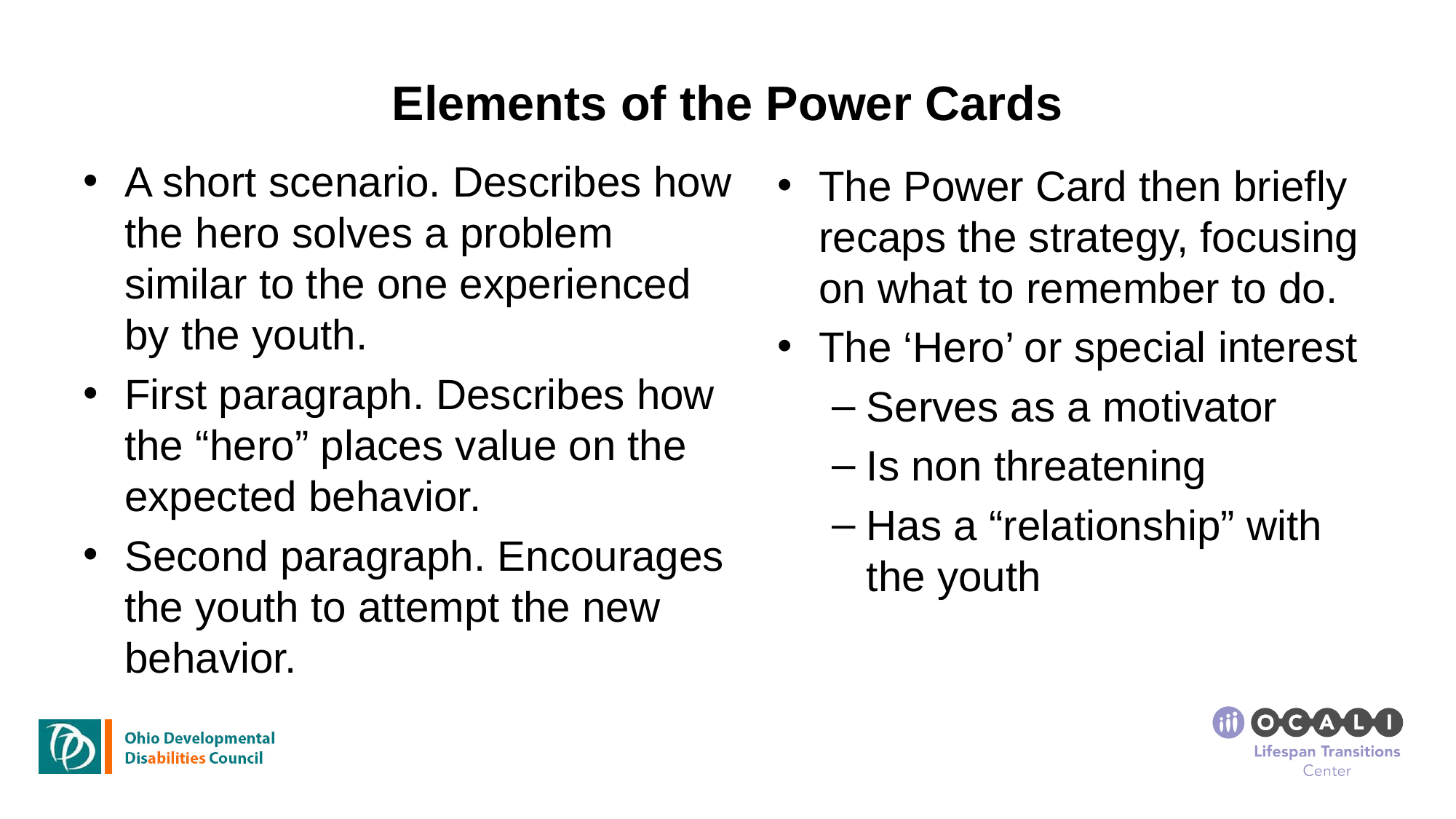

# Elements of the Power Cards
A short scenario. Describes how the hero solves a problem similar to the one experienced by the youth.
First paragraph. Describes how the “hero” places value on the expected behavior.
Second paragraph. Encourages the youth to attempt the new behavior.

The Power Card then briefly recaps the strategy, focusing on what to remember to do.
The ‘Hero’ or special interest
Serves as a motivator
Is non threatening
Has a “relationship” with the youth